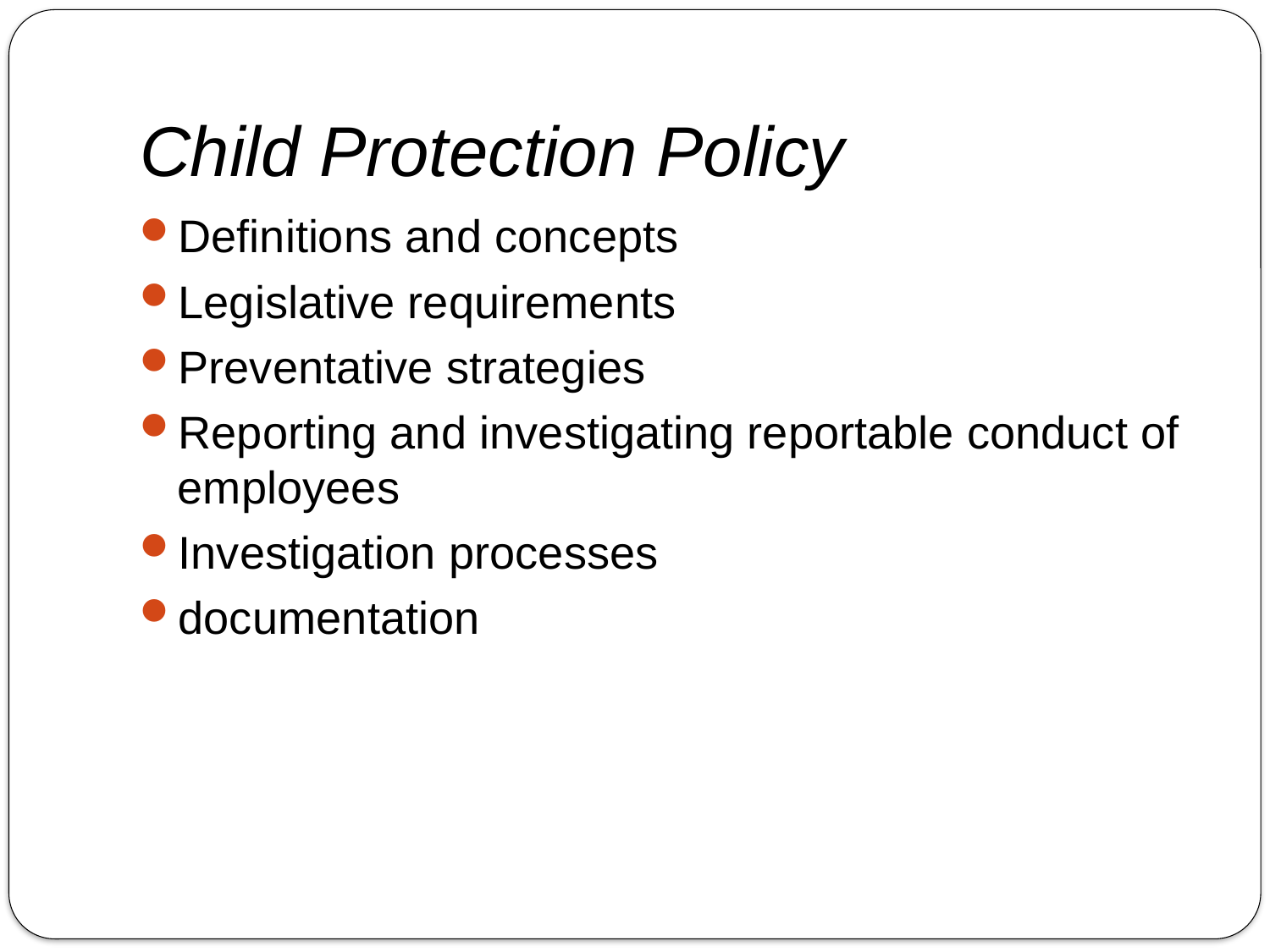

# Child Protection Policy
Definitions and concepts
Legislative requirements
Preventative strategies
Reporting and investigating reportable conduct of employees
Investigation processes
documentation